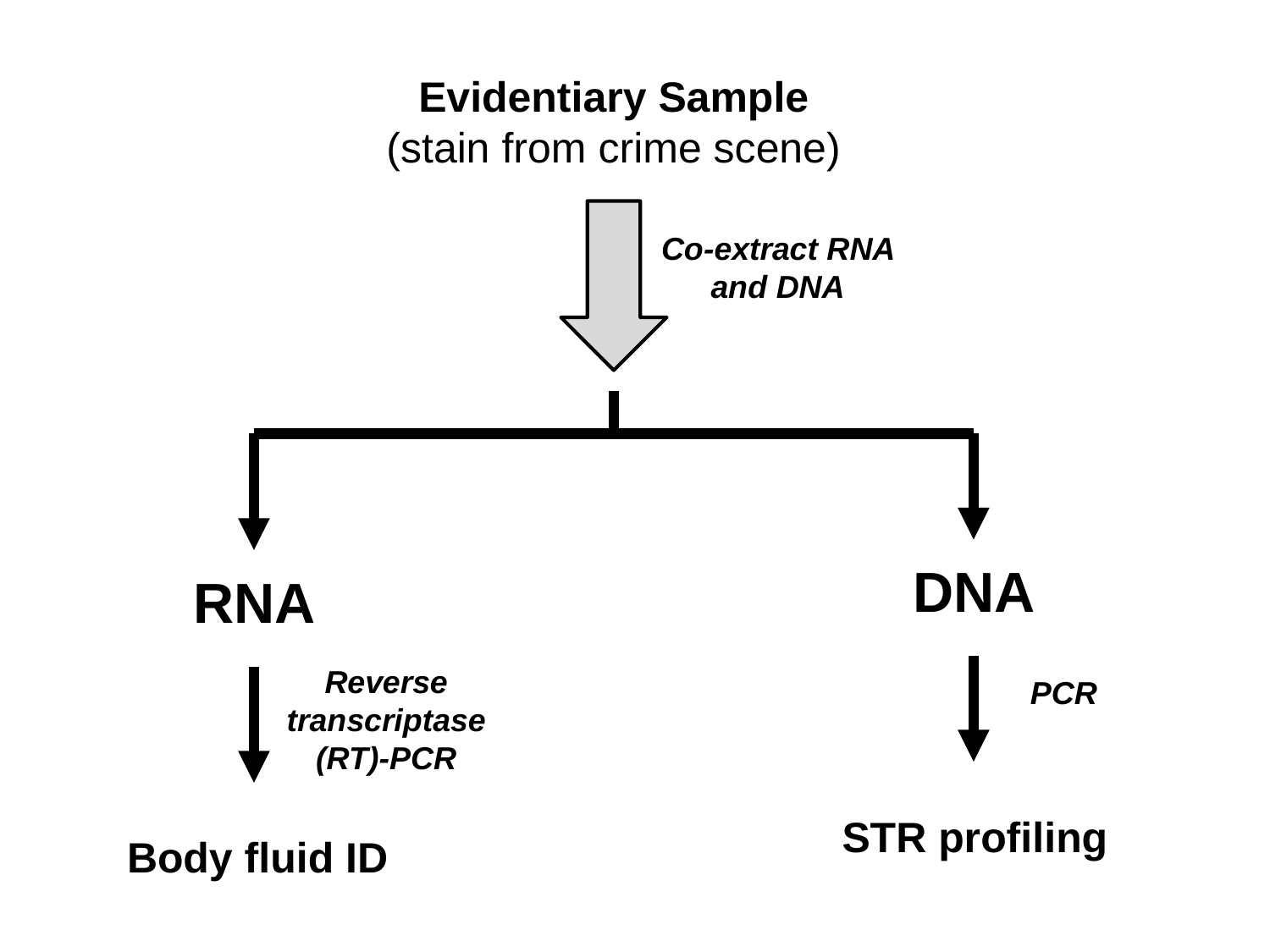

Evidentiary Sample
(stain from crime scene)

Co-extract RNA and DNA
DNA
RNA
Reverse transcriptase (RT)-PCR
PCR
STR profiling
Body fluid ID